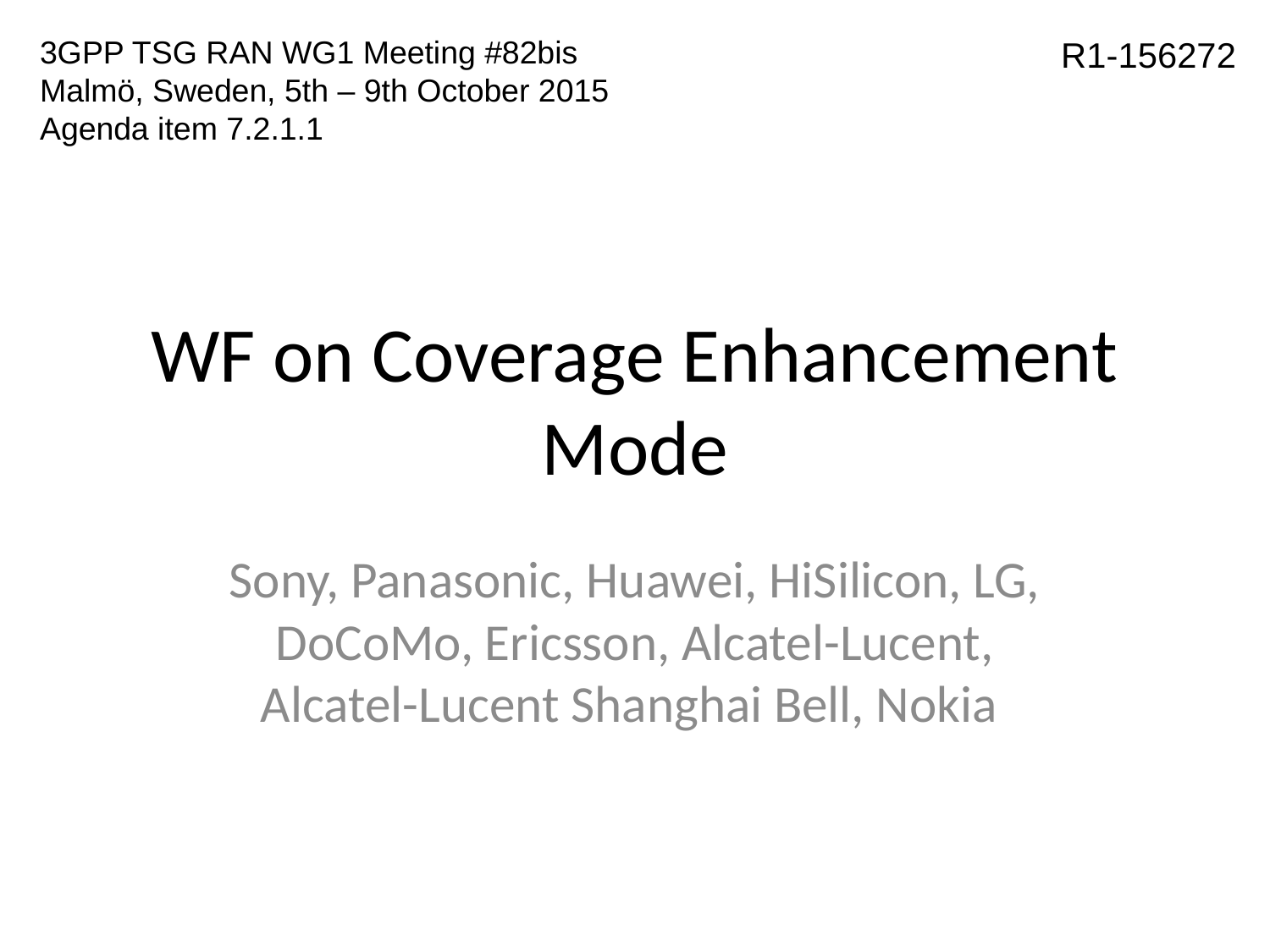

3GPP TSG RAN WG1 Meeting #82bis
Malmö, Sweden, 5th – 9th October 2015
Agenda item 7.2.1.1
R1-156272
# WF on Coverage Enhancement Mode
Sony, Panasonic, Huawei, HiSilicon, LG, DoCoMo, Ericsson, Alcatel-Lucent, Alcatel-Lucent Shanghai Bell, Nokia